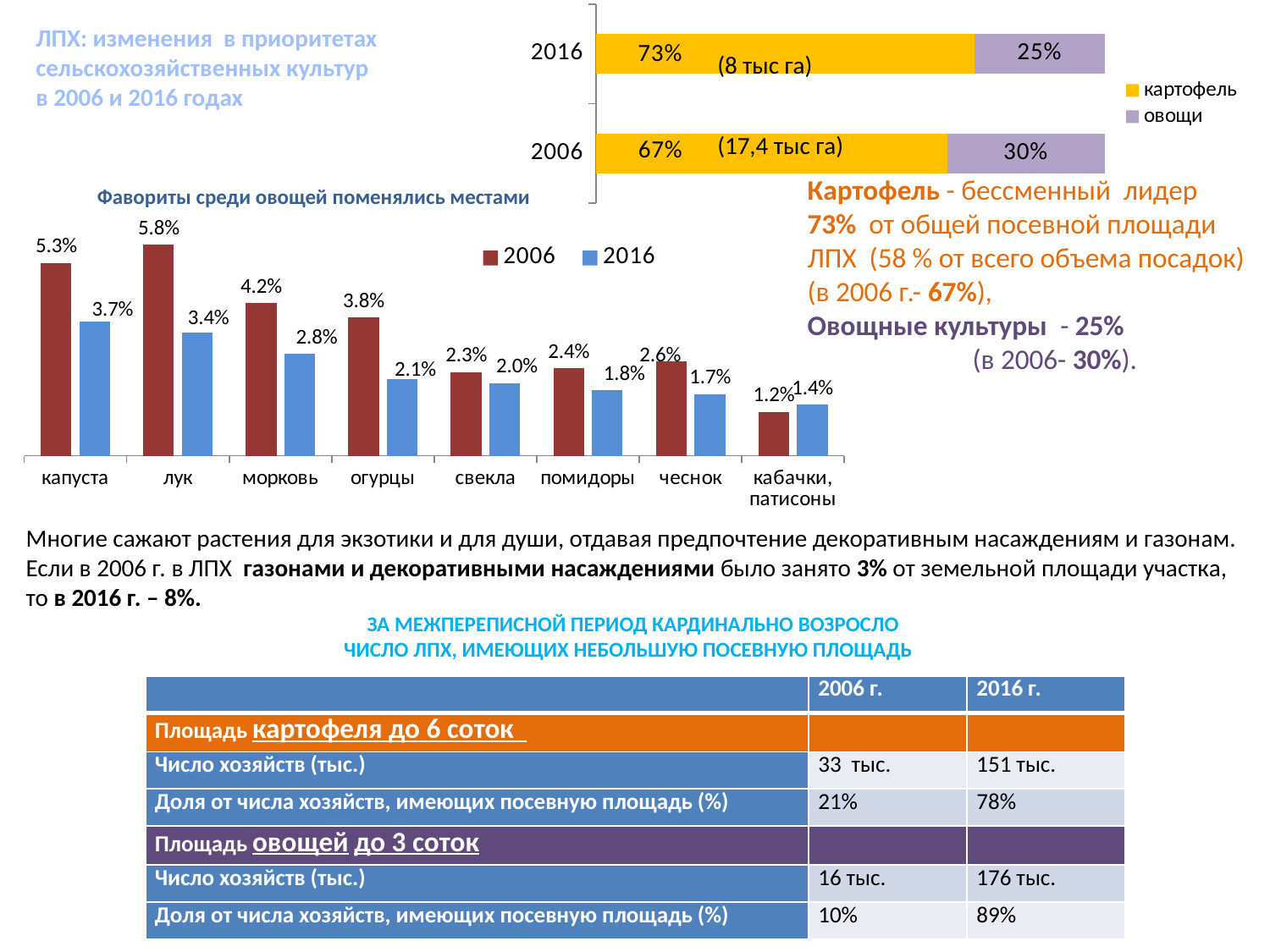

### Chart

| Category | картофель | овощи |
|---|---|---|
| 2006 | 0.67 | 0.3 |
| 2016 | 0.73 | 0.25 |
ЛПХ: изменения  в приоритетах сельскохозяйственных культур
в 2006 и 2016 годах
(8 тыс га)
(17,4 тыс га)
Картофель - бессменный  лидер  73%  от общей посевной площади ЛПХ  (58 % от всего объема посадок)
(в 2006 г.- 67%),
Овощные культуры  - 25%
                          (в 2006- 30%).
Фавориты среди овощей поменялись местами

### Chart

| Category | 2006 | 2016 |
|---|---|---|
| капуста | 0.053 | 0.037 |
| лук | 0.058 | 0.034 |
| морковь | 0.042 | 0.028 |
| огурцы | 0.038 | 0.021 |
| свекла | 0.023 | 0.02 |
| помидоры | 0.024 | 0.018 |
| чеснок | 0.026 | 0.017 |
| кабачки, патисоны | 0.012 | 0.014 |
Многие сажают растения для экзотики и для души, отдавая предпочтение декоративным насаждениям и газонам.
Если в 2006 г. в ЛПХ  газонами и декоративными насаждениями было занято 3% от земельной площади участка, то в 2016 г. – 8%.
За межпереписной период кардинально возросло
 число ЛПХ, имеющих небольшую посевную площадь
|  | 2006 г. | 2016 г. |
| --- | --- | --- |
| Площадь картофеля до 6 соток |  |  |
| Число хозяйств (тыс.) | 33 тыс. | 151 тыс. |
| Доля от числа хозяйств, имеющих посевную площадь (%) | 21% | 78% |
| Площадь овощей до 3 соток |  |  |
| Число хозяйств (тыс.) | 16 тыс. | 176 тыс. |
| Доля от числа хозяйств, имеющих посевную площадь (%) | 10% | 89% |